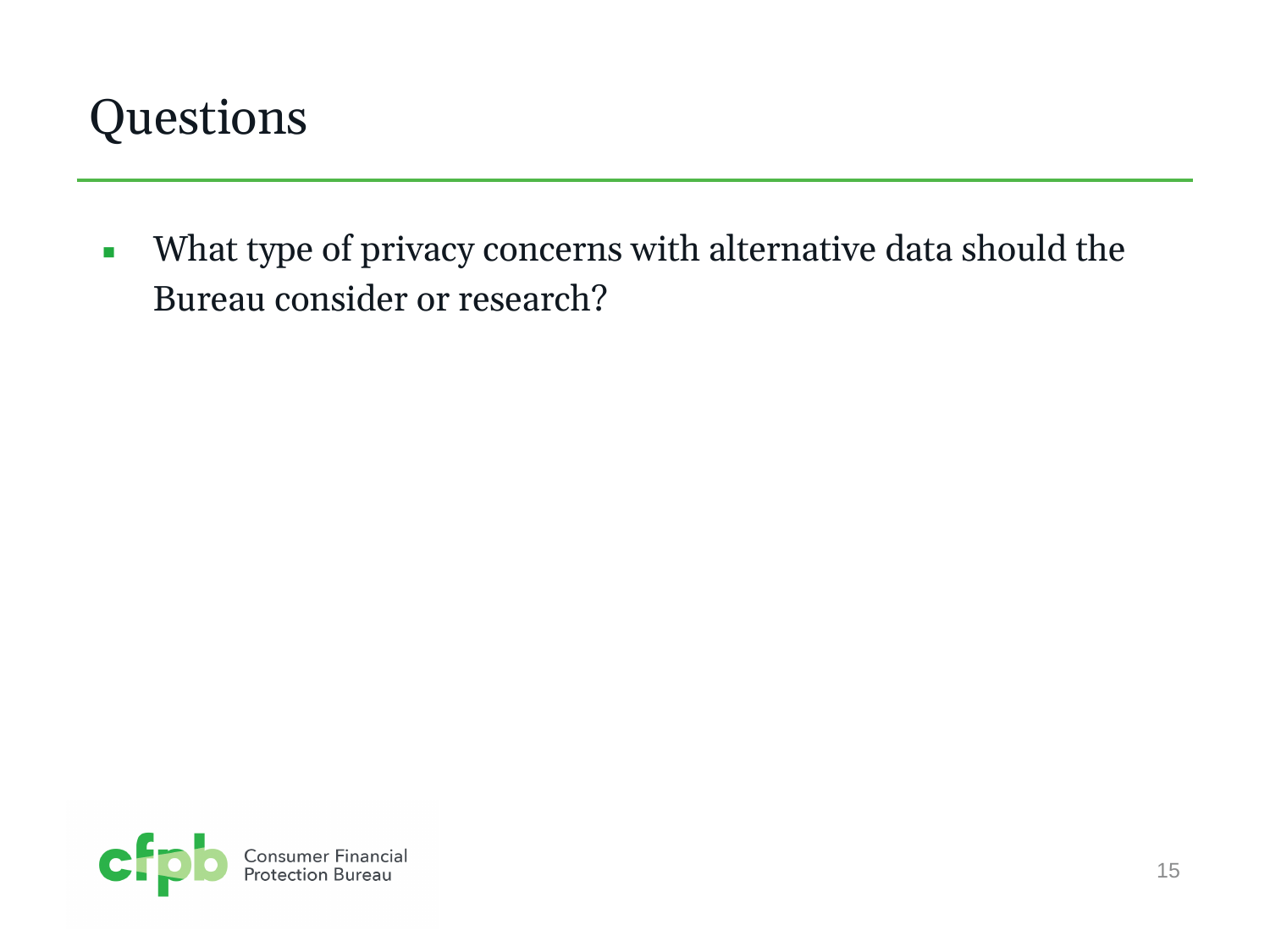

# Questions
What type of privacy concerns with alternative data should the Bureau consider or research?

15